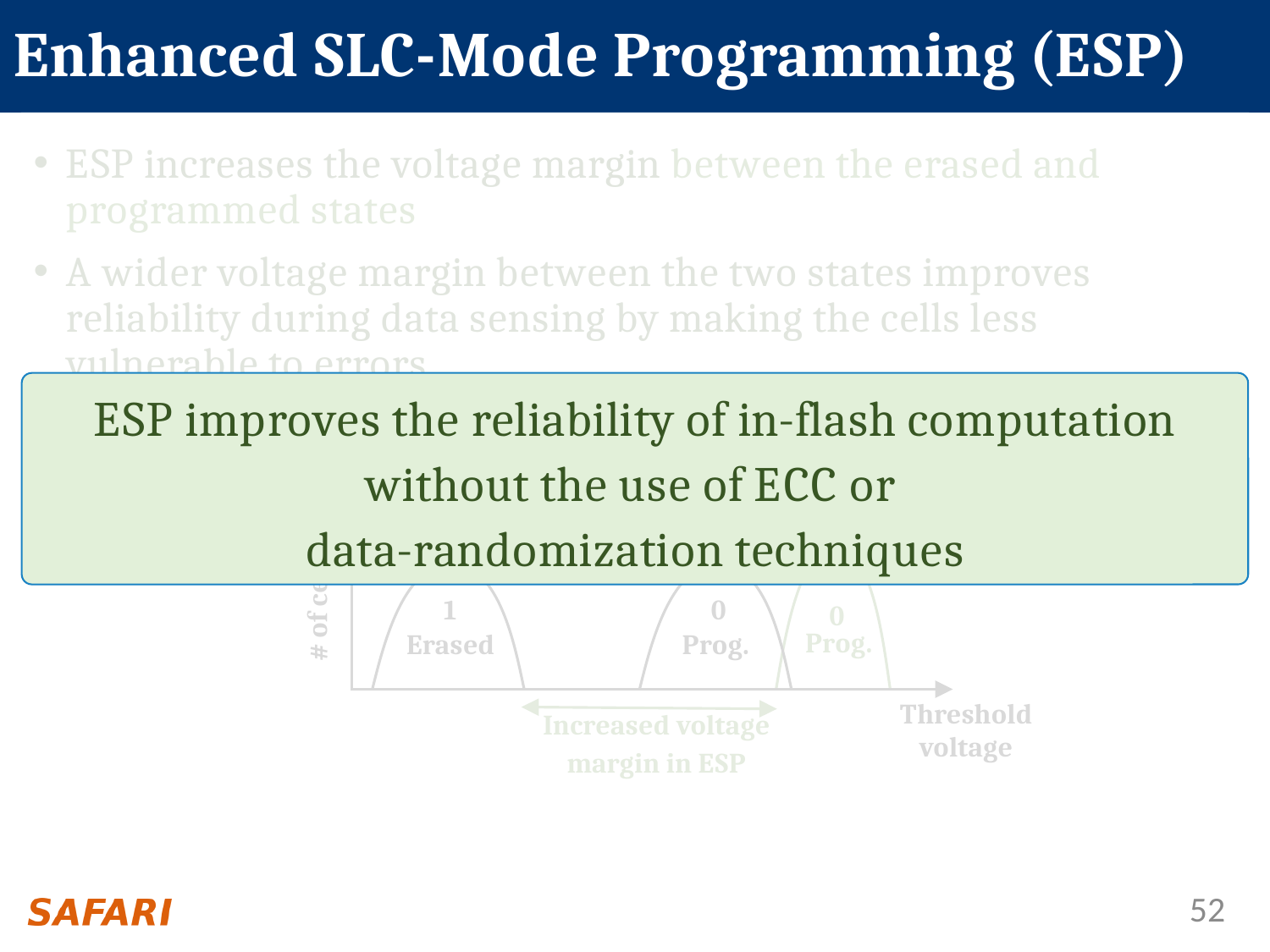

# Enhanced SLC-Mode Programming (ESP)

ESP increases the voltage margin between the erased and programmed states
A wider voltage margin between the two states improves reliability during data sensing by making the cells less vulnerable to errors

ESP improves the reliability of in-flash computation without the use of ECC or
data-randomization techniques

1
0
Erased
Prog.
# of cells
Threshold voltage
ESP

0
Prog.
Increased voltage margin in ESP